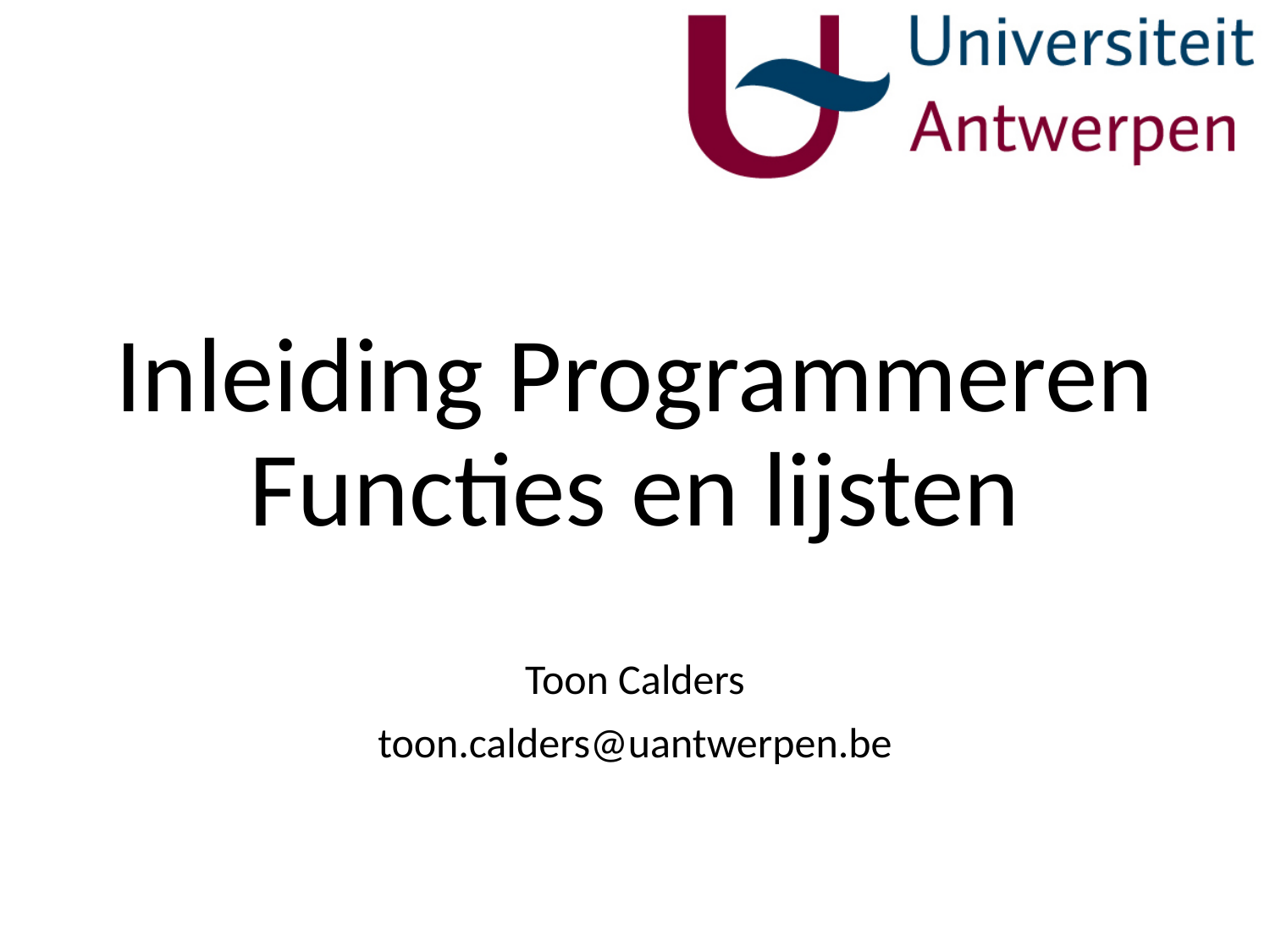

# Inleiding Programmeren Functies en lijsten
Toon Calders
toon.calders@uantwerpen.be